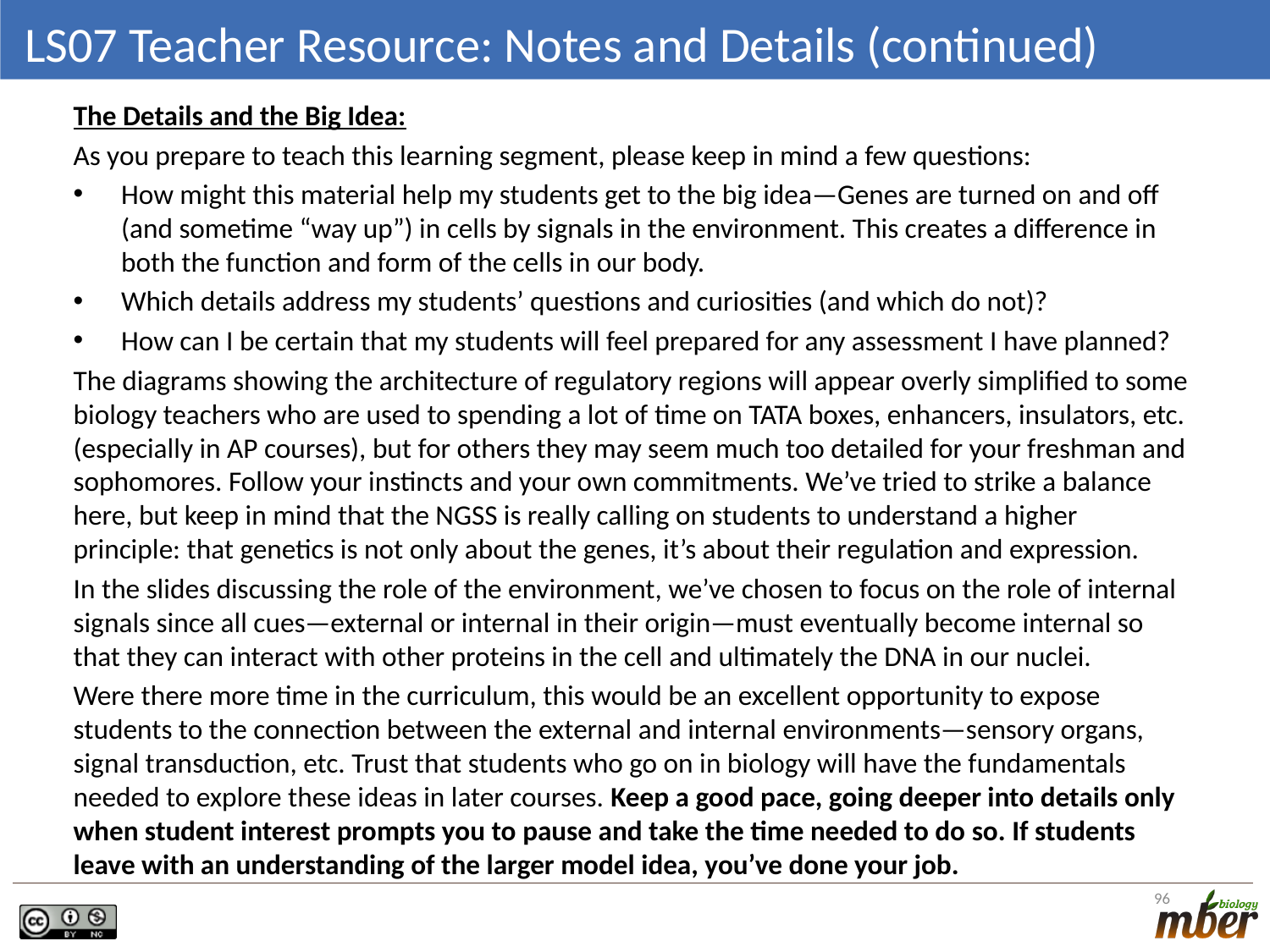

# LS07 Teacher Resource: Notes and Details (continued)
The Details and the Big Idea:
As you prepare to teach this learning segment, please keep in mind a few questions:
How might this material help my students get to the big idea—Genes are turned on and off (and sometime “way up”) in cells by signals in the environment. This creates a difference in both the function and form of the cells in our body.
Which details address my students’ questions and curiosities (and which do not)?
How can I be certain that my students will feel prepared for any assessment I have planned?
The diagrams showing the architecture of regulatory regions will appear overly simplified to some biology teachers who are used to spending a lot of time on TATA boxes, enhancers, insulators, etc. (especially in AP courses), but for others they may seem much too detailed for your freshman and sophomores. Follow your instincts and your own commitments. We’ve tried to strike a balance here, but keep in mind that the NGSS is really calling on students to understand a higher principle: that genetics is not only about the genes, it’s about their regulation and expression.
In the slides discussing the role of the environment, we’ve chosen to focus on the role of internal signals since all cues—external or internal in their origin—must eventually become internal so that they can interact with other proteins in the cell and ultimately the DNA in our nuclei.
Were there more time in the curriculum, this would be an excellent opportunity to expose students to the connection between the external and internal environments—sensory organs, signal transduction, etc. Trust that students who go on in biology will have the fundamentals needed to explore these ideas in later courses. Keep a good pace, going deeper into details only when student interest prompts you to pause and take the time needed to do so. If students leave with an understanding of the larger model idea, you’ve done your job.

96